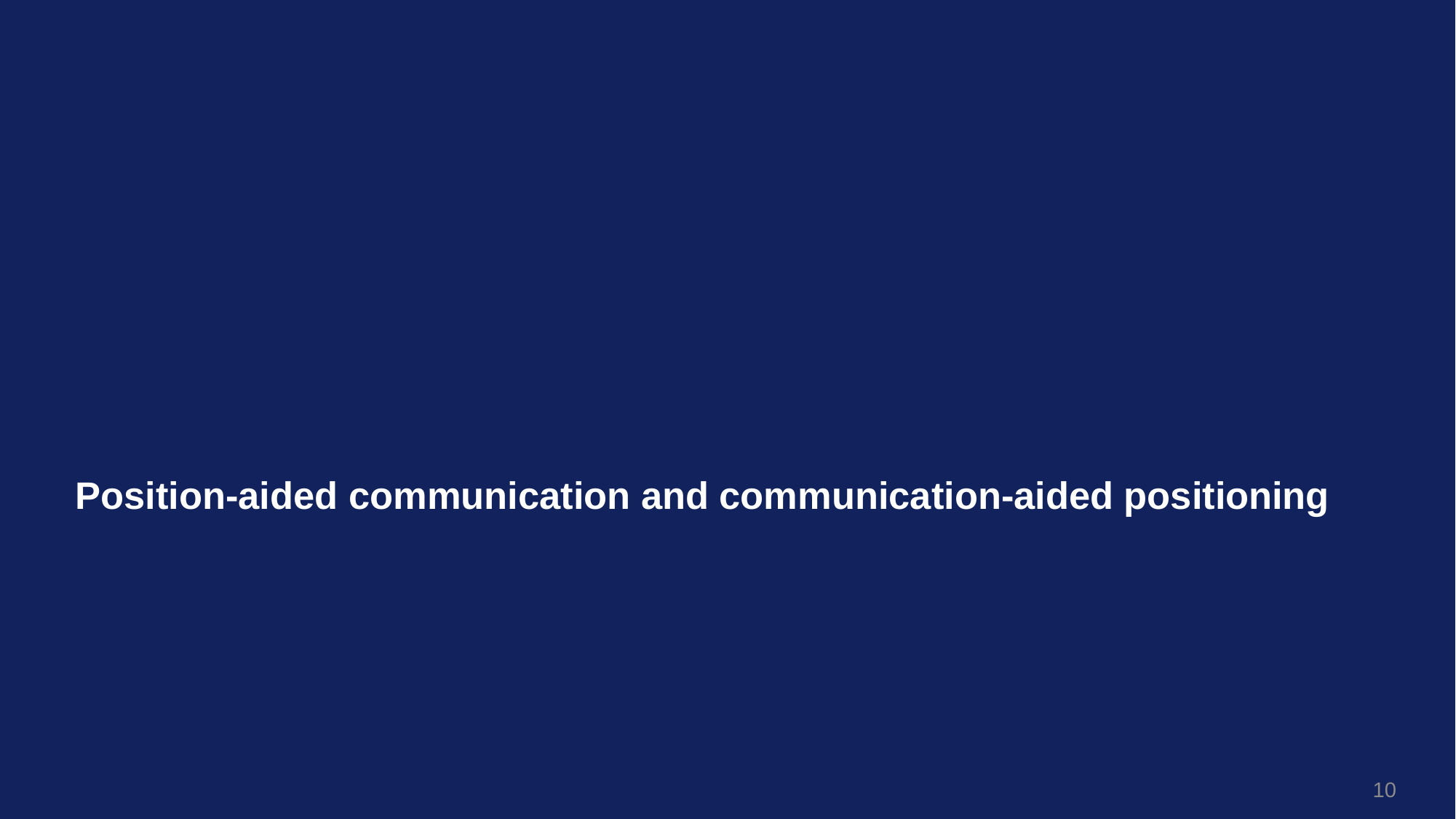

# Position-aided communication and communication-aided positioning
10